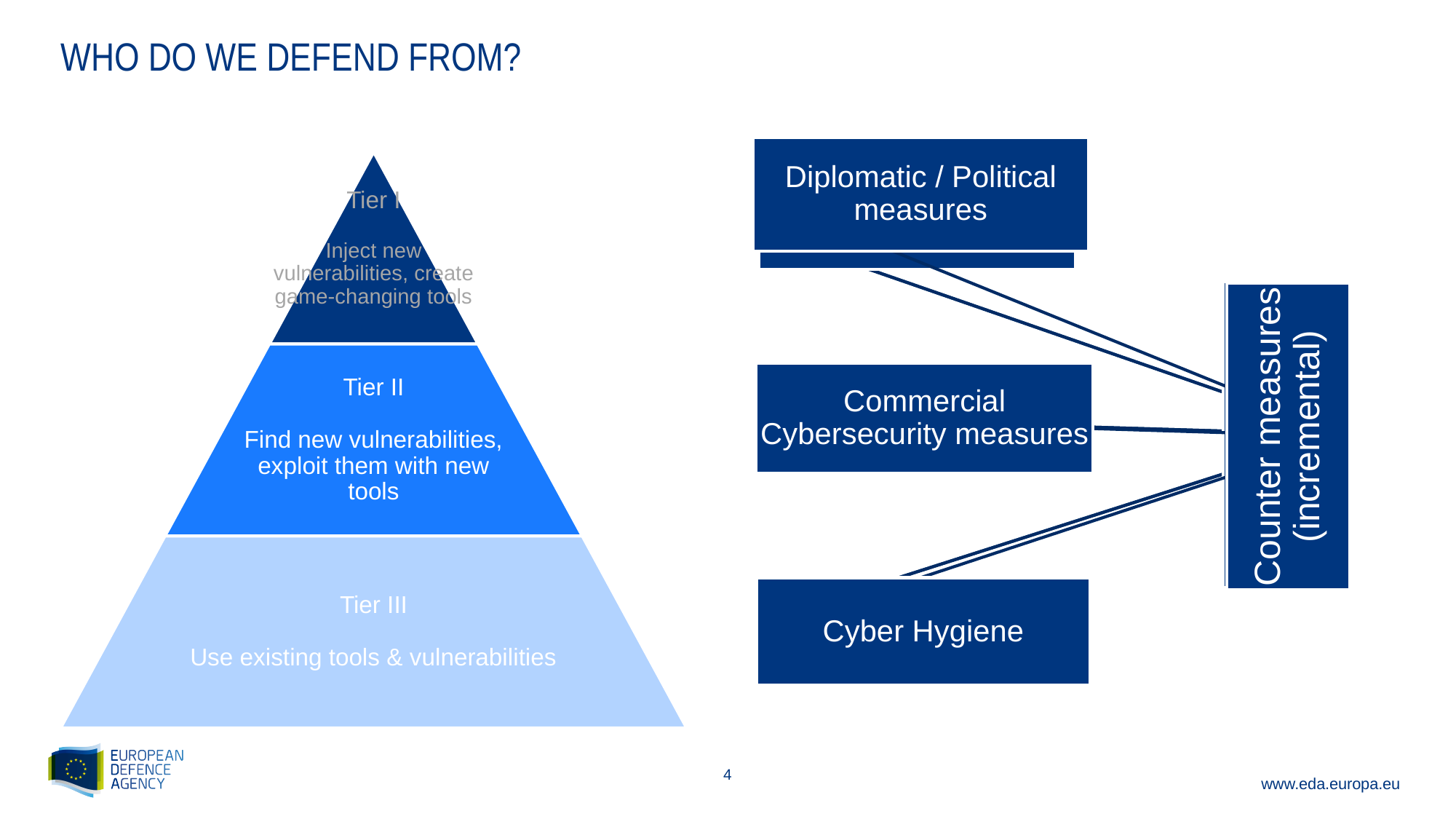

# Who do we defend from?
Diplomatic / Political measures

Commercial Cybersecurity measures
Counter measures (incremental)

Cyber Hygiene
Tier I
Inject new vulnerabilities, create game-changing tools
State Actors

Actor
Cybercriminals

Hacktivists, casual hackers
(infinite)

Resources
100000s of EUR

100s of EUR
Tier II
Find new vulnerabilities, exploit them with new tools
Tier III
Use existing tools & vulnerabilities